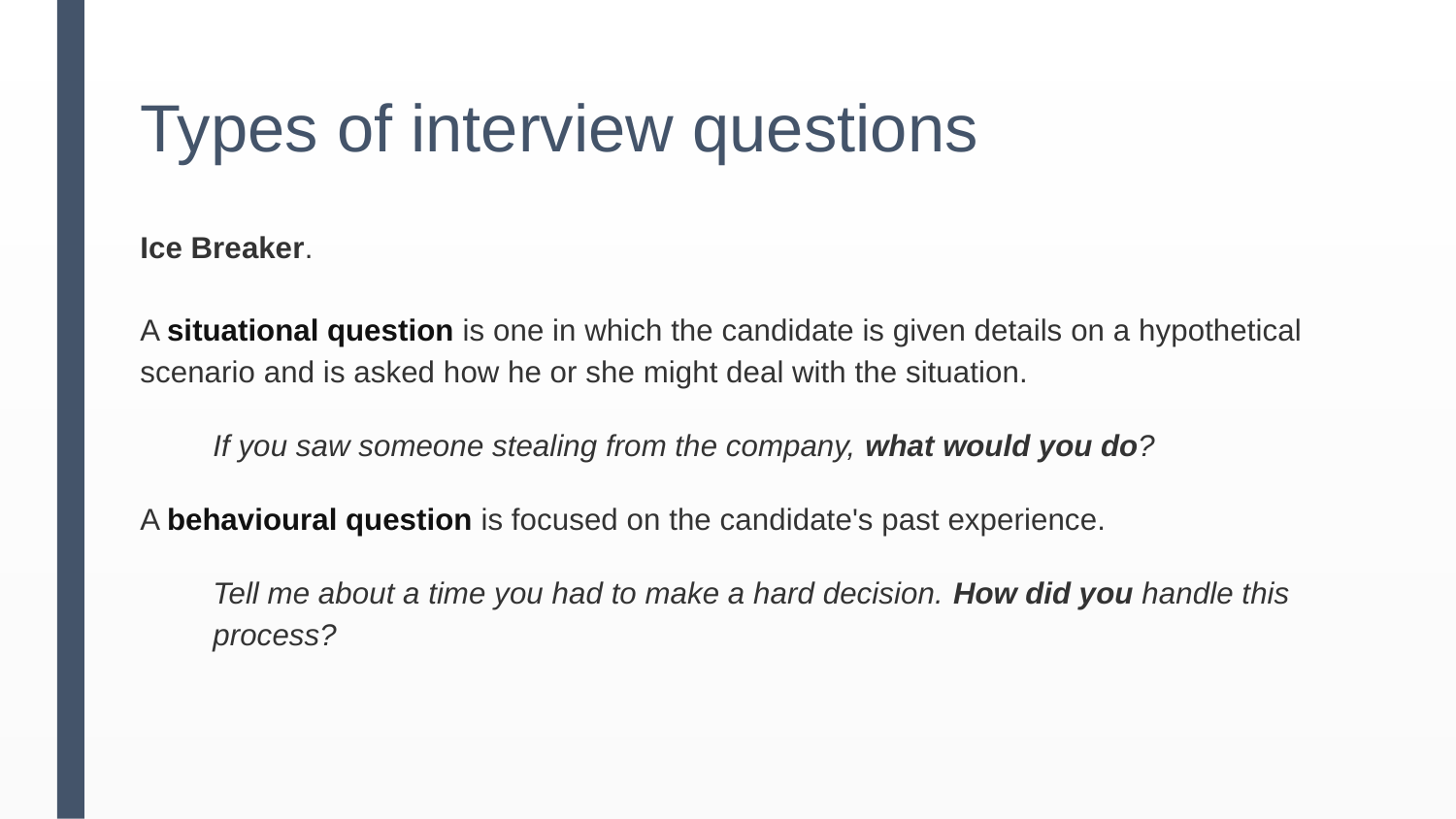

# Types of interview questions
Ice Breaker.

A situational question is one in which the candidate is given details on a hypothetical scenario and is asked how he or she might deal with the situation.
If you saw someone stealing from the company, what would you do?
A behavioural question is focused on the candidate's past experience.
Tell me about a time you had to make a hard decision. How did you handle this process?